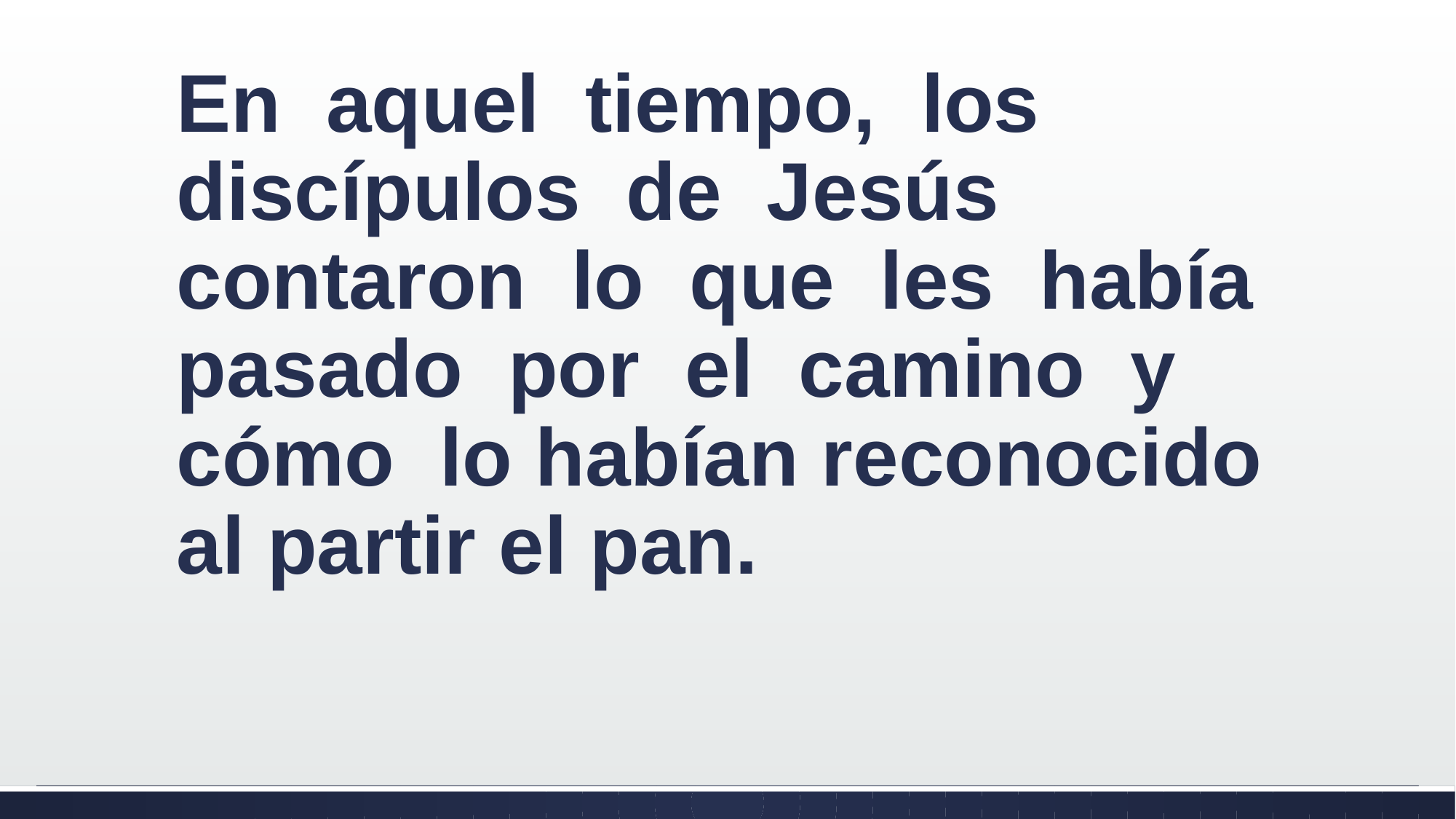

#
En  aquel  tiempo,  los  discípulos  de  Jesús  contaron  lo  que  les  había  pasado  por  el  camino  y  cómo  lo habían reconocido al partir el pan.